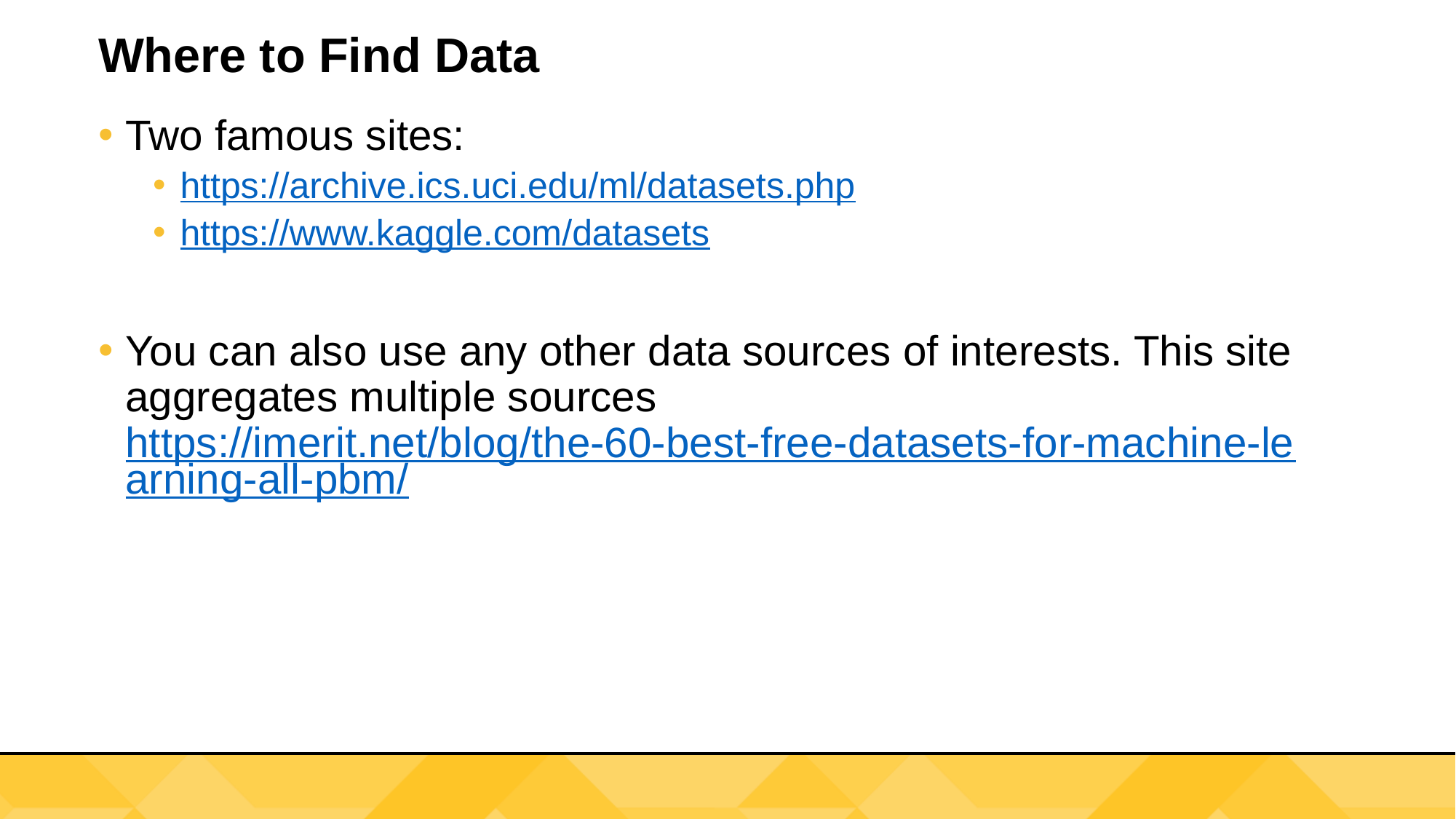

# Where to Find Data
Two famous sites:
https://archive.ics.uci.edu/ml/datasets.php
https://www.kaggle.com/datasets

You can also use any other data sources of interests. This site aggregates multiple sources https://imerit.net/blog/the-60-best-free-datasets-for-machine-learning-all-pbm/